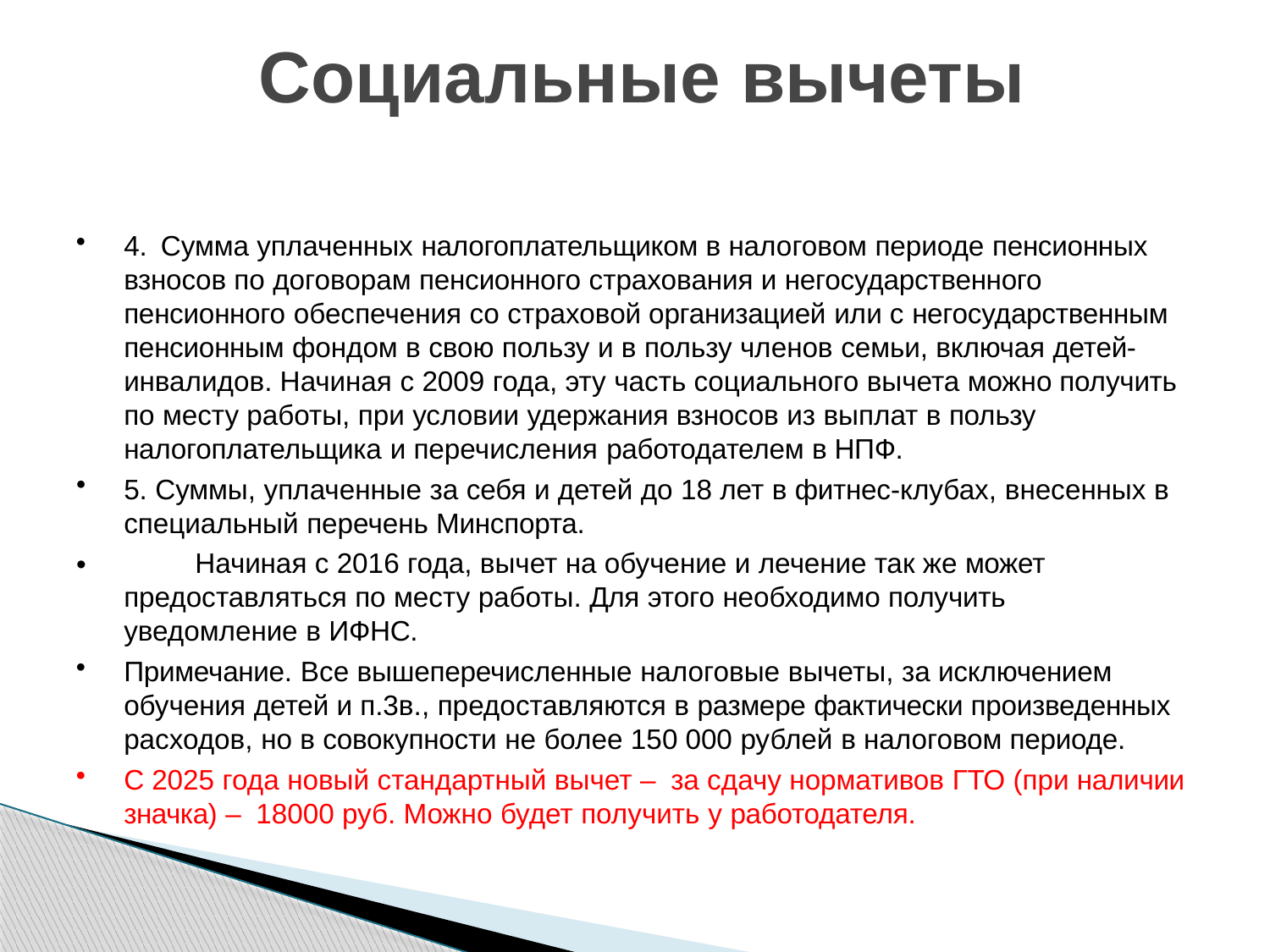

# Социальные вычеты
4. Сумма уплаченных налогоплательщиком в налоговом периоде пенсионных взносов по договорам пенсионного страхования и негосударственного пенсионного обеспечения со страховой организацией или с негосударственным пенсионным фондом в свою пользу и в пользу членов семьи, включая детей- инвалидов. Начиная с 2009 года, эту часть социального вычета можно получить по месту работы, при условии удержания взносов из выплат в пользу налогоплательщика и перечисления работодателем в НПФ.
5. Суммы, уплаченные за себя и детей до 18 лет в фитнес-клубах, внесенных в
специальный перечень Минспорта.
Начиная с 2016 года, вычет на обучение и лечение так же может предоставляться по месту работы. Для этого необходимо получить уведомление в ИФНС.
Примечание. Все вышеперечисленные налоговые вычеты, за исключением обучения детей и п.3в., предоставляются в размере фактически произведенных расходов, но в совокупности не более 150 000 рублей в налоговом периоде.
С 2025 года новый стандартный вычет – за сдачу нормативов ГТО (при наличии значка) – 18000 руб. Можно будет получить у работодателя.
•